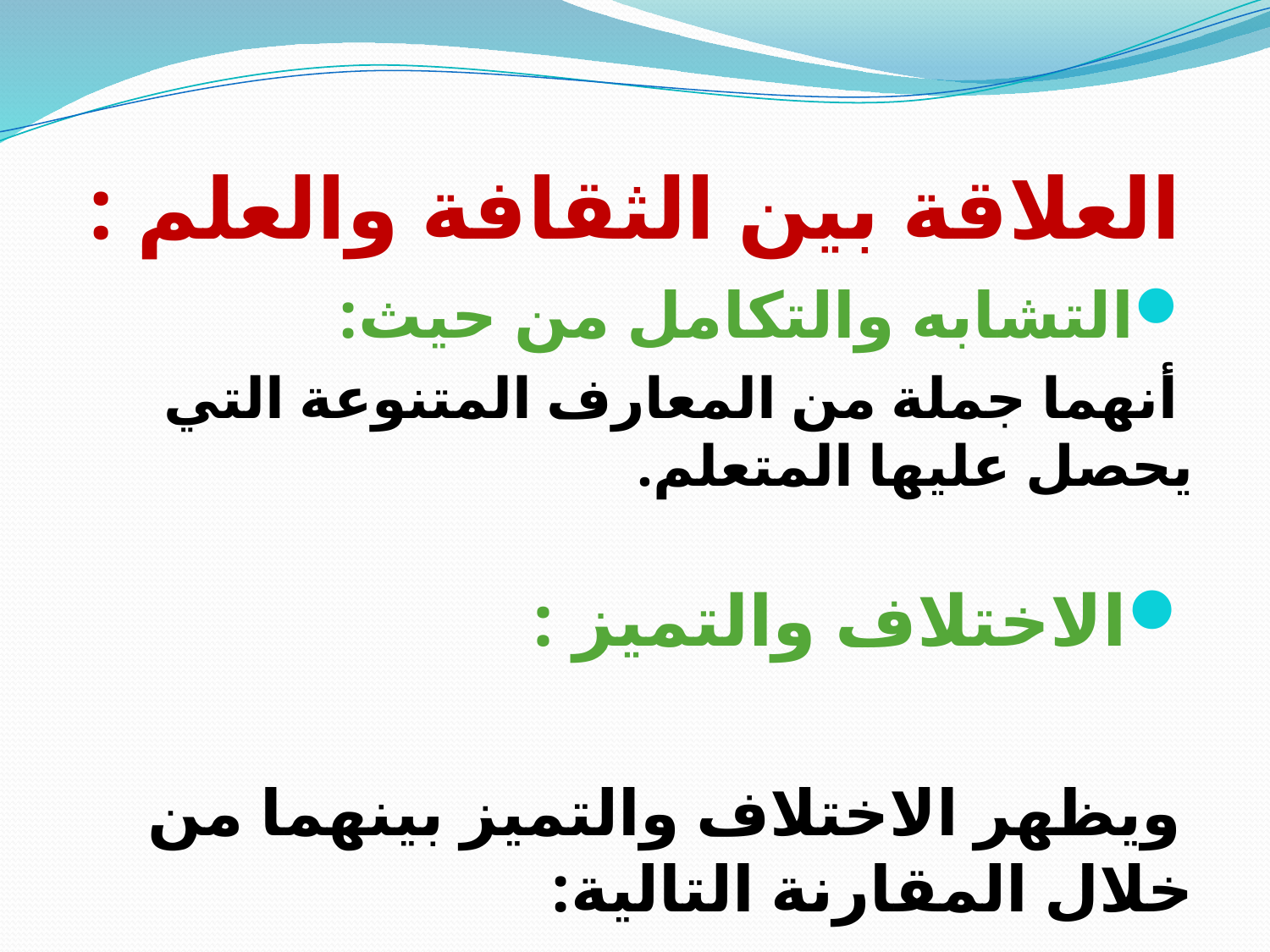

# العلاقة بين الثقافة والعلم :
التشابه والتكامل من حيث:
 أنهما جملة من المعارف المتنوعة التي يحصل عليها المتعلم.

الاختلاف والتميز :

 ويظهر الاختلاف والتميز بينهما من خلال المقارنة التالية: